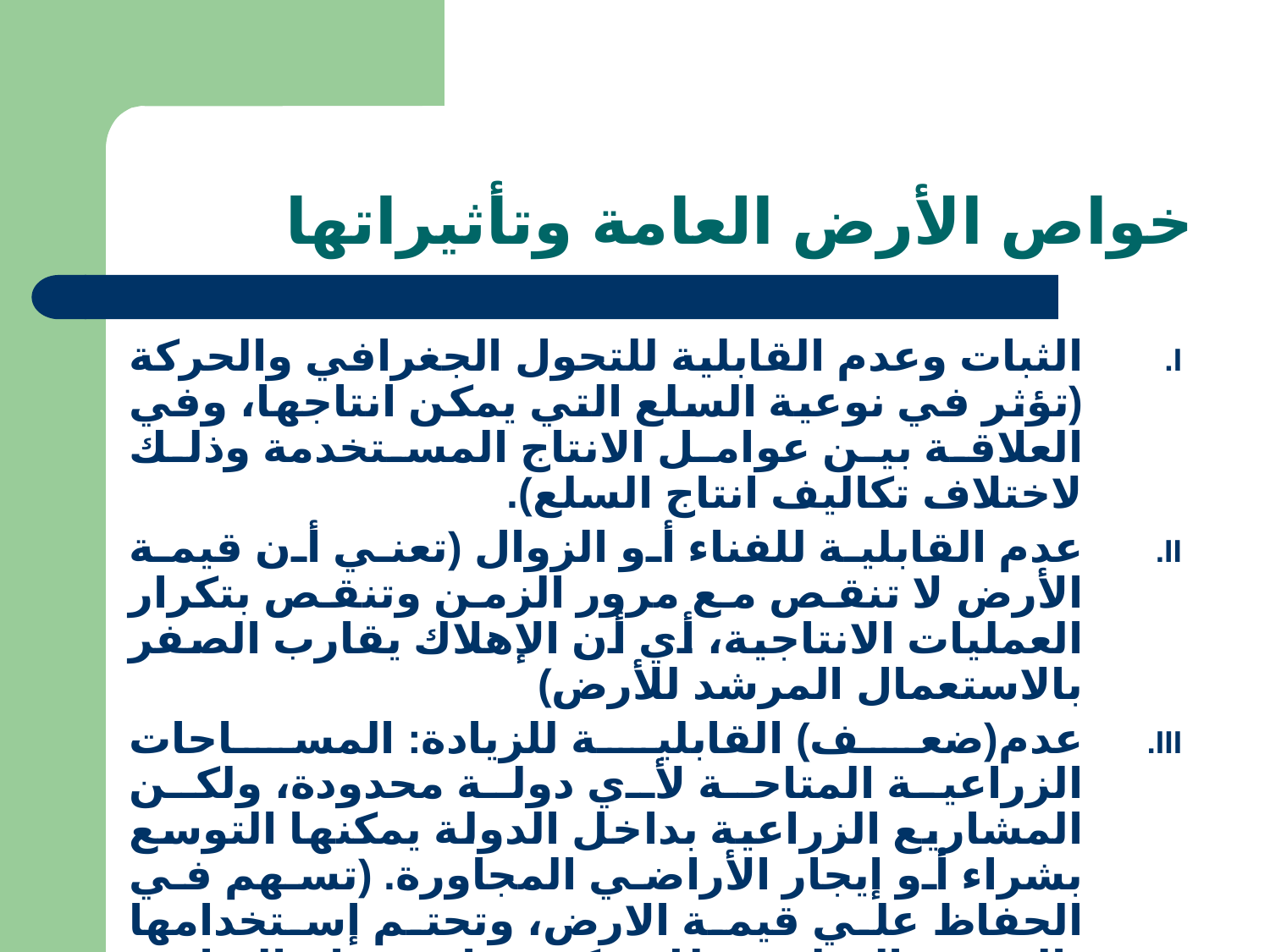

# خواص الأرض العامة وتأثيراتها
الثبات وعدم القابلية للتحول الجغرافي والحركة (تؤثر في نوعية السلع التي يمكن انتاجها، وفي العلاقة بين عوامل الانتاج المستخدمة وذلك لاختلاف تكاليف انتاج السلع).
عدم القابلية للفناء أو الزوال (تعني أن قيمة الأرض لا تنقص مع مرور الزمن وتنقص بتكرار العمليات الانتاجية، أي أن الإهلاك يقارب الصفر بالاستعمال المرشد للأرض)
عدم(ضعف) القابلية للزيادة: المساحات الزراعية المتاحة لأي دولة محدودة، ولكن المشاريع الزراعية بداخل الدولة يمكنها التوسع بشراء أو إيجار الأراضي المجاورة. (تسهم في الحفاظ علي قيمة الارض، وتحتم إستخدامها بالصورة المثلي وذلك بتكثيف استخدام العناصر الأخري)